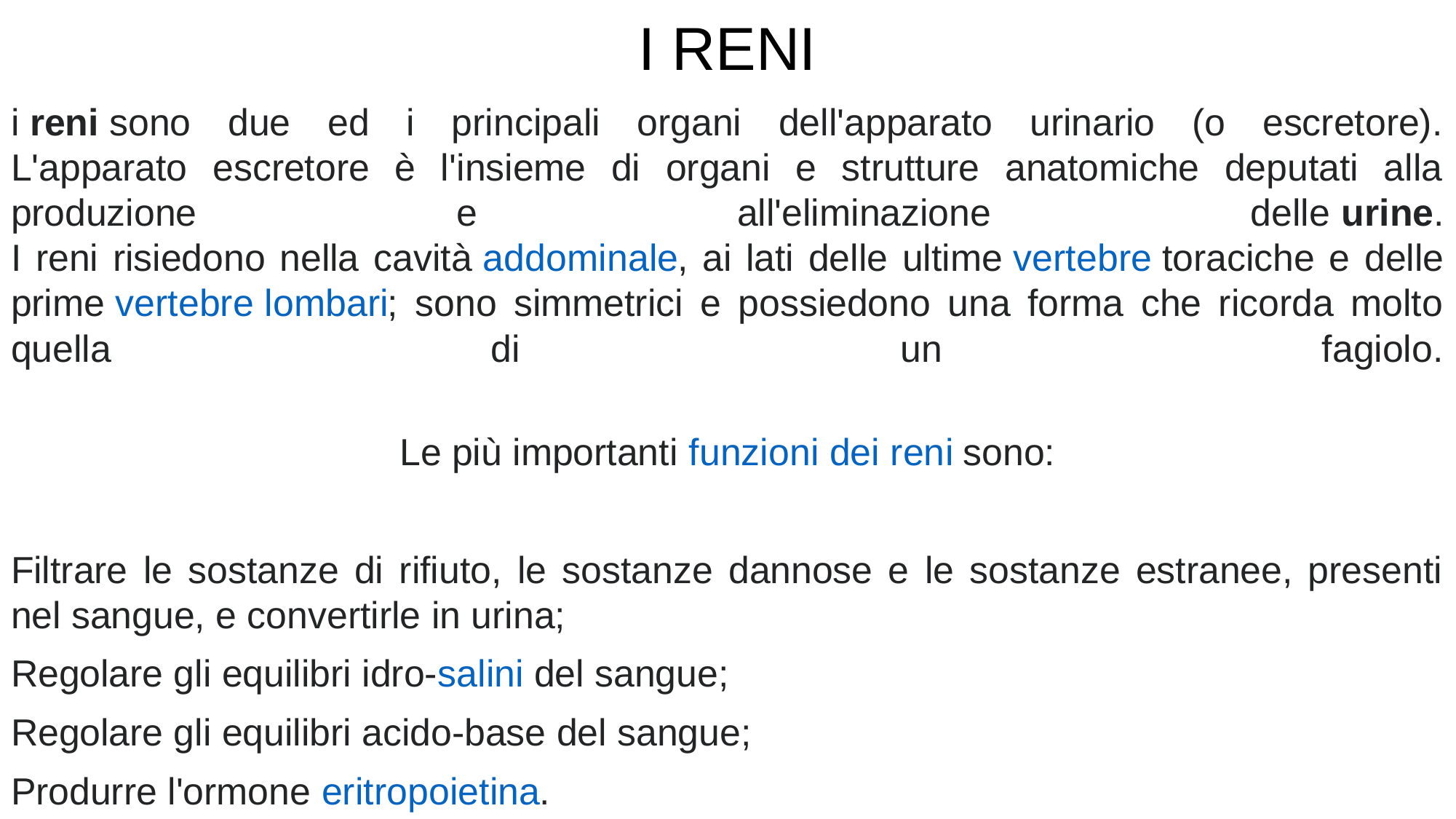

# I RENI
i reni sono due ed i principali organi dell'apparato urinario (o escretore).
L'apparato escretore è l'insieme di organi e strutture anatomiche deputati alla produzione e all'eliminazione delle urine.
I reni risiedono nella cavità addominale, ai lati delle ultime vertebre toraciche e delle prime vertebre lombari; sono simmetrici e possiedono una forma che ricorda molto quella di un fagiolo.
Le più importanti funzioni dei reni sono:

Filtrare le sostanze di rifiuto, le sostanze dannose e le sostanze estranee, presenti nel sangue, e convertirle in urina;
Regolare gli equilibri idro-salini del sangue;
Regolare gli equilibri acido-base del sangue;
Produrre l'ormone eritropoietina.